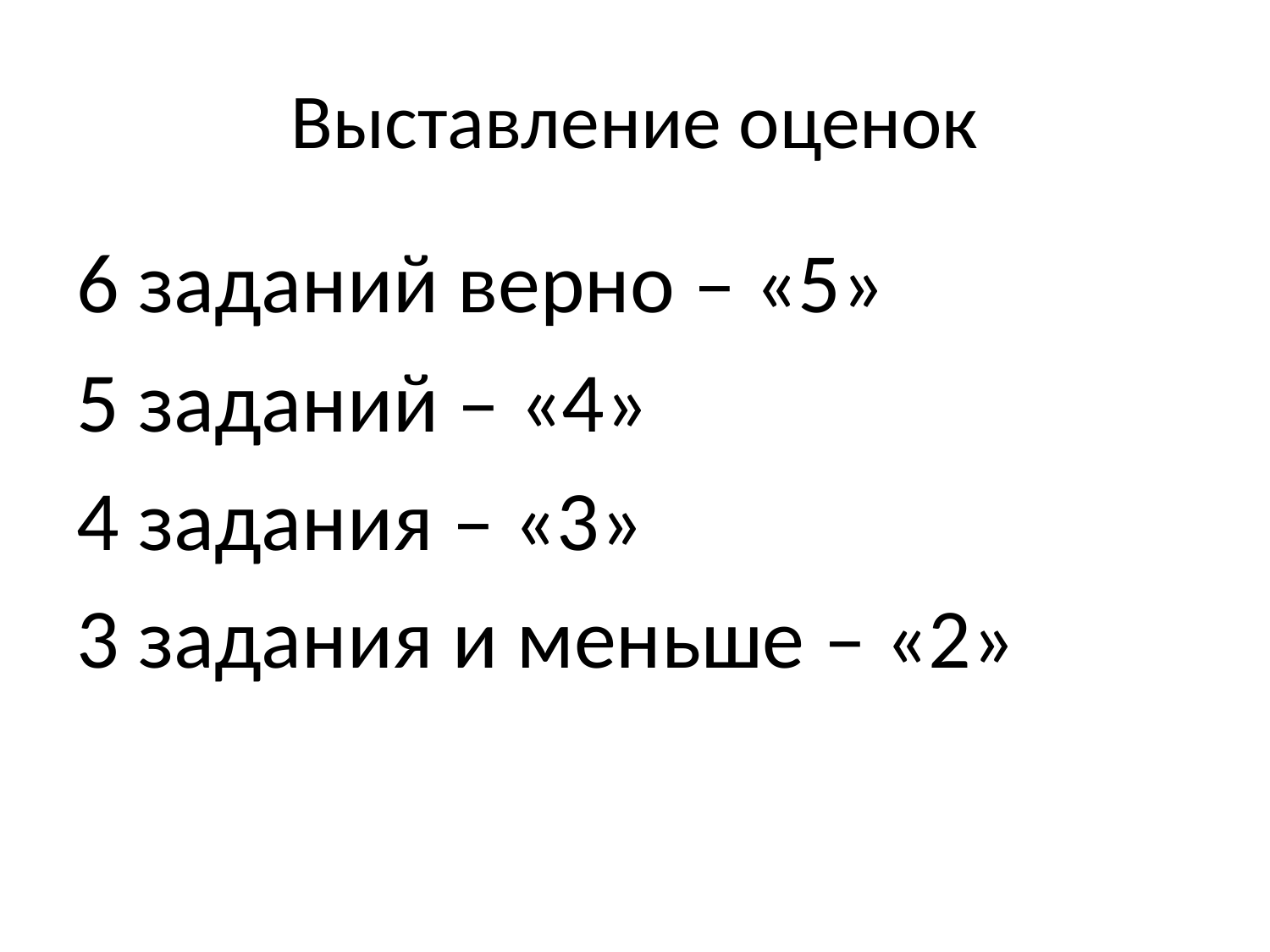

# Выставление оценок
6 заданий верно – «5»
5 заданий – «4»
4 задания – «3»
3 задания и меньше – «2»